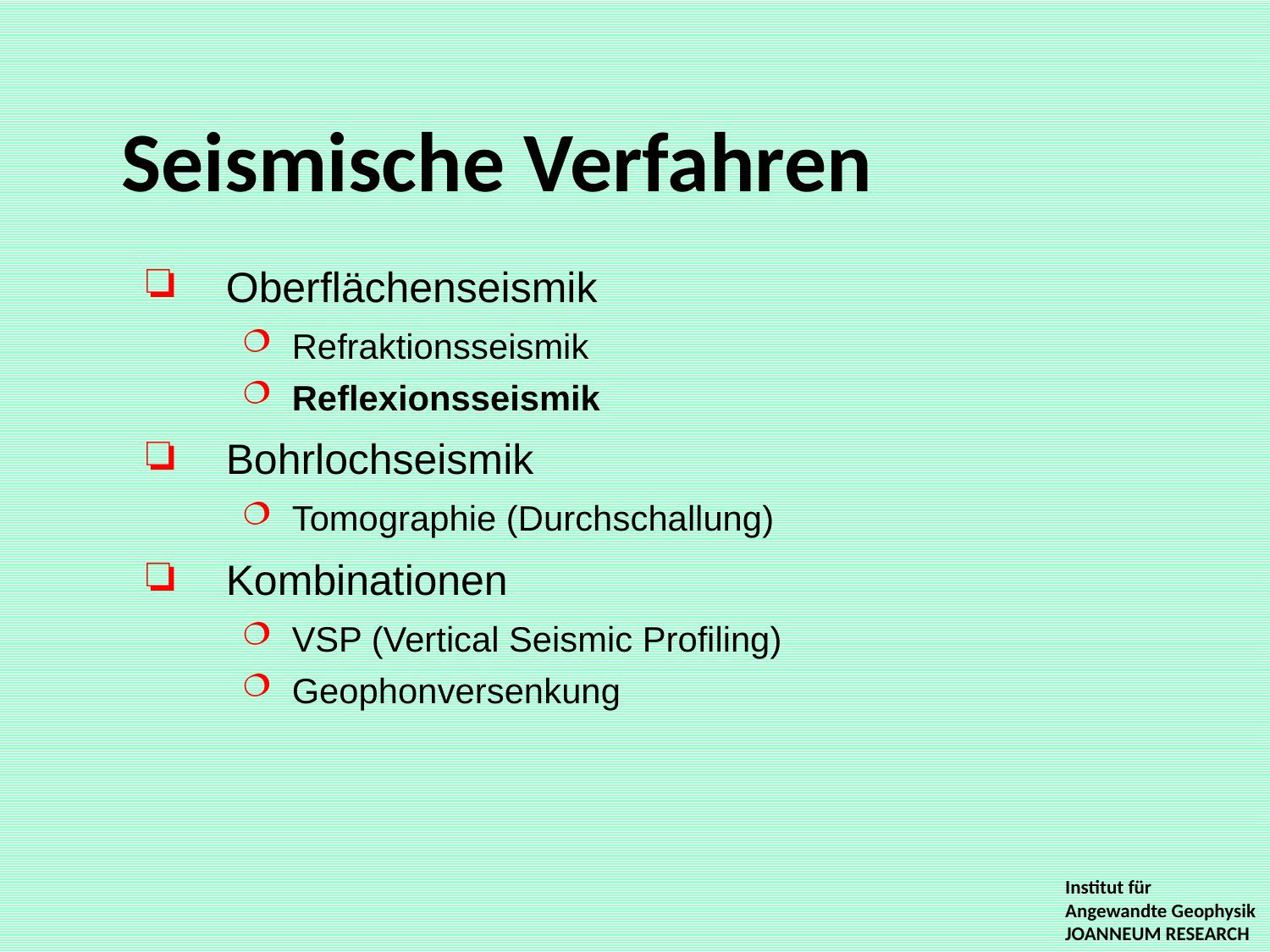

Seismische Verfahren
Oberflächenseismik
Refraktionsseismik
Reflexionsseismik
Bohrlochseismik
Tomographie (Durchschallung)
Kombinationen
VSP (Vertical Seismic Profiling)
Geophonversenkung

Institut für
Angewandte Geophysik
JOANNEUM RESEARCH